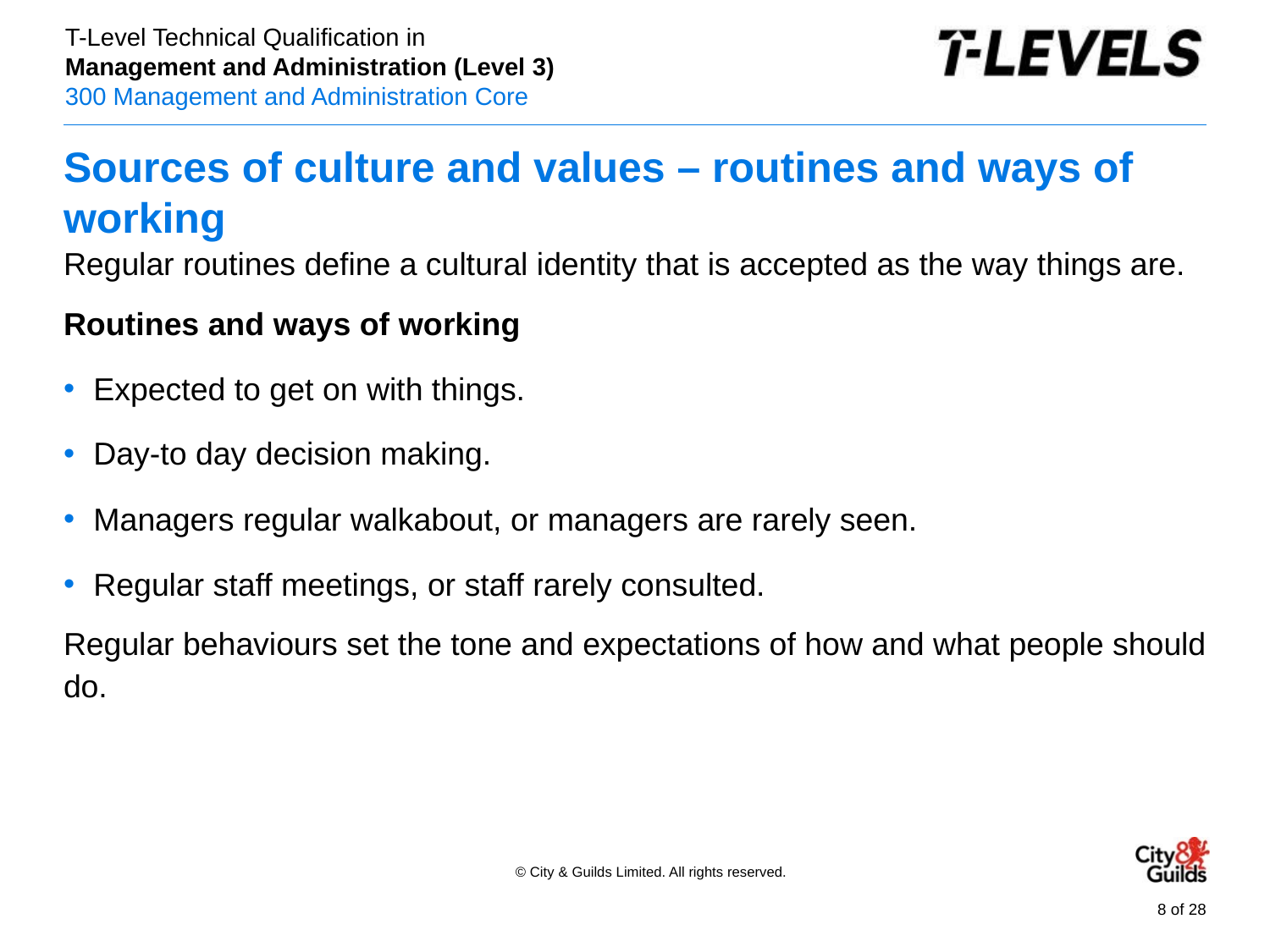

# Sources of culture and values – routines and ways of working
Regular routines define a cultural identity that is accepted as the way things are.
Routines and ways of working
Expected to get on with things.
Day-to day decision making.
Managers regular walkabout, or managers are rarely seen.
Regular staff meetings, or staff rarely consulted.
Regular behaviours set the tone and expectations of how and what people should do.